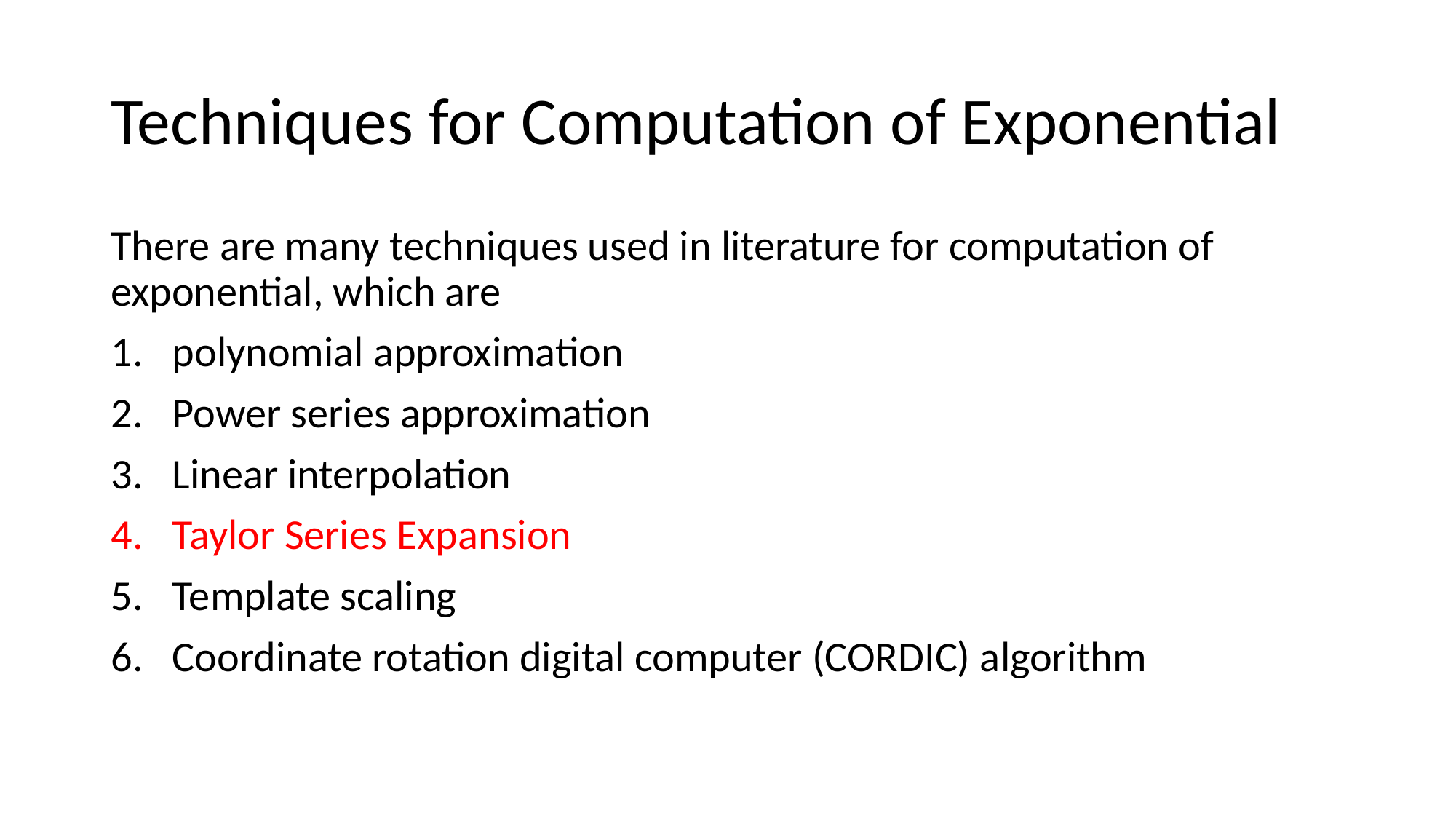

# Techniques for Computation of Exponential
There are many techniques used in literature for computation of exponential, which are
polynomial approximation
Power series approximation
Linear interpolation
Taylor Series Expansion
Template scaling
Coordinate rotation digital computer (CORDIC) algorithm